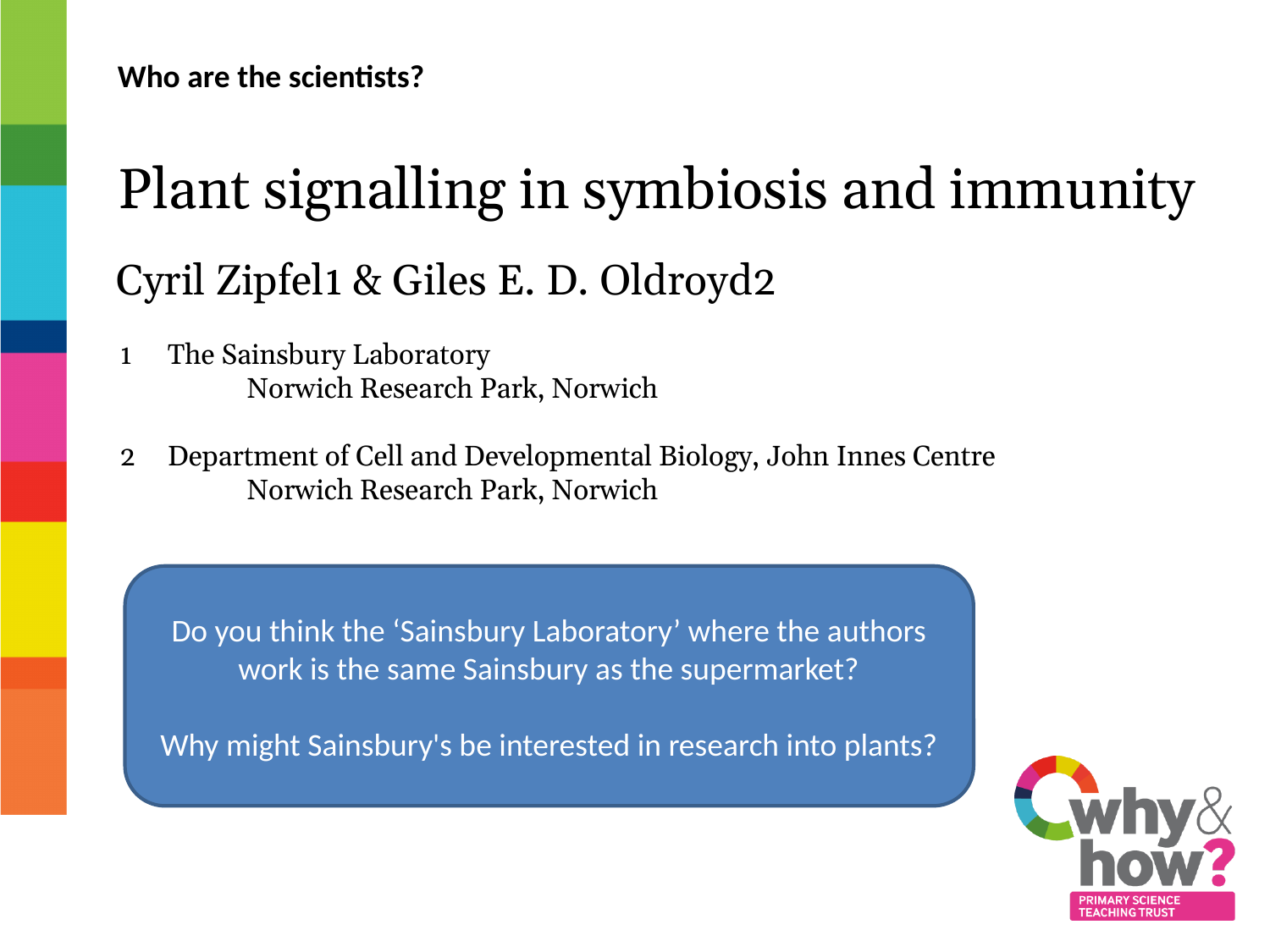

Who are the scientists?
Plant signalling in symbiosis and immunity
Cyril Zipfel1 & Giles E. D. Oldroyd2
The Sainsbury Laboratory
	Norwich Research Park, Norwich

Department of Cell and Developmental Biology, John Innes Centre
	Norwich Research Park, Norwich
Do you think the ‘Sainsbury Laboratory’ where the authors work is the same Sainsbury as the supermarket?

Why might Sainsbury's be interested in research into plants?